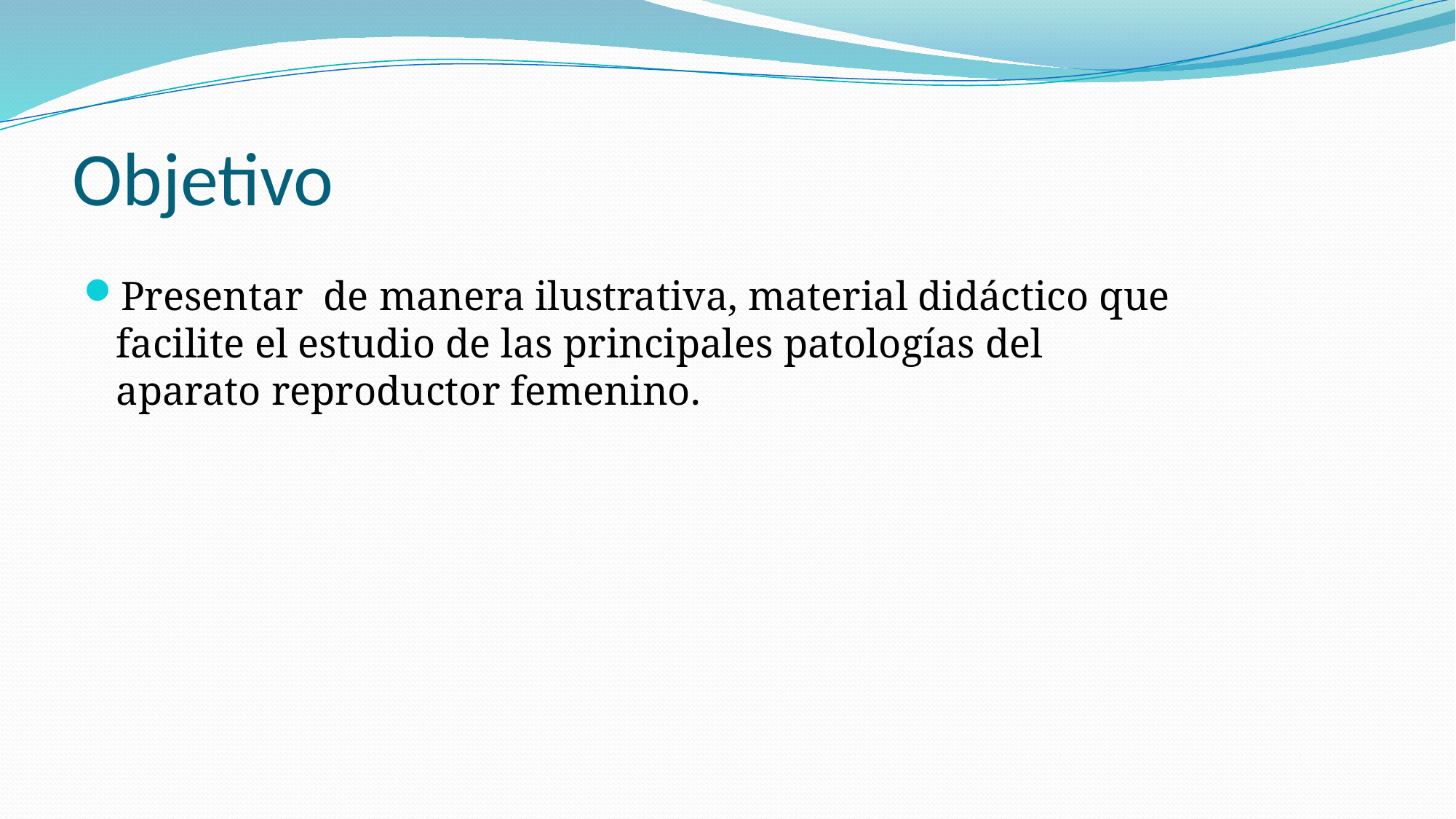

# Objetivo
Presentar  de manera ilustrativa, material didáctico que facilite el estudio de las principales patologías del aparato reproductor femenino.